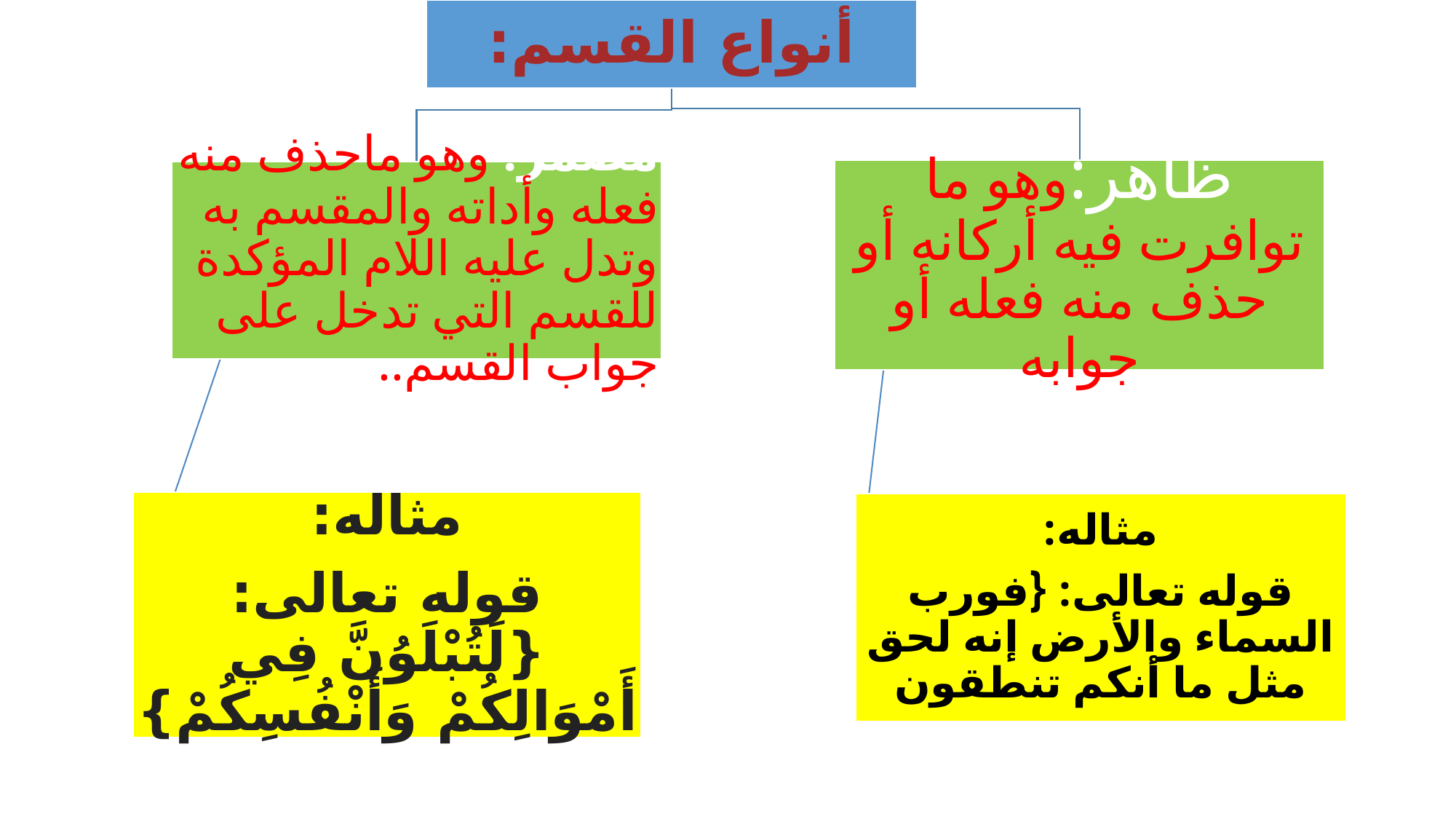

أنواع القسم:
مضمر: وهو ماحذف منه فعله وأداته والمقسم به وتدل عليه اللام المؤكدة للقسم التي تدخل على جواب القسم..
مثاله:
قوله تعالى: {لَتُبْلَوُنَّ فِي أَمْوَالِكُمْ وَأَنْفُسِكُمْ}
ظاهر:وهو ما توافرت فيه أركانه أو حذف منه فعله أو جوابه
مثاله:
قوله تعالى: {فورب السماء والأرض إنه لحق مثل ما أنكم تنطقون